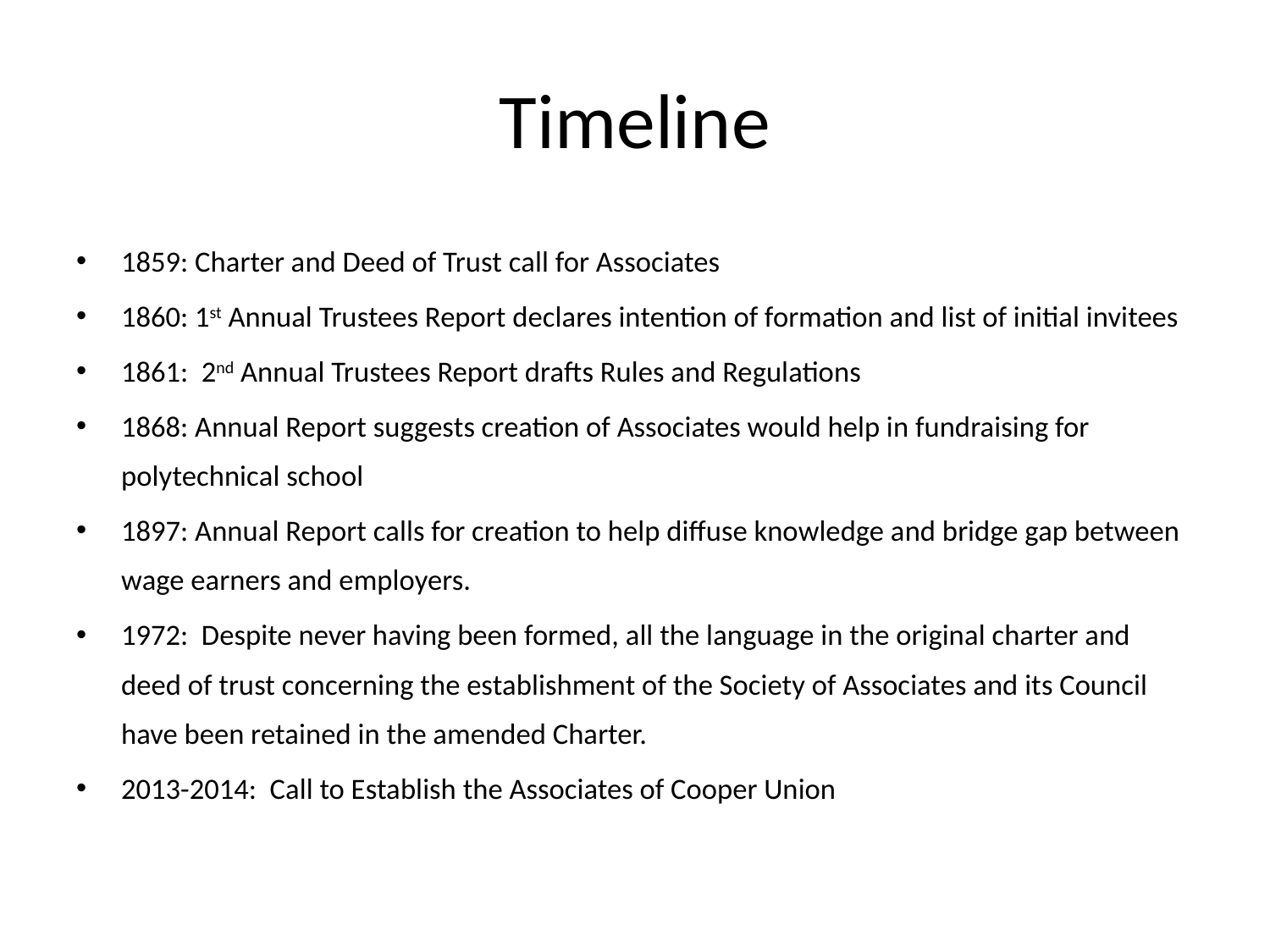

# Timeline
1859: Charter and Deed of Trust call for Associates
1860: 1st Annual Trustees Report declares intention of formation and list of initial invitees
1861:  2nd Annual Trustees Report drafts Rules and Regulations
1868: Annual Report suggests creation of Associates would help in fundraising for polytechnical school
1897: Annual Report calls for creation to help diffuse knowledge and bridge gap between wage earners and employers.
1972:  Despite never having been formed, all the language in the original charter and deed of trust concerning the establishment of the Society of Associates and its Council have been retained in the amended Charter.
2013-2014:  Call to Establish the Associates of Cooper Union